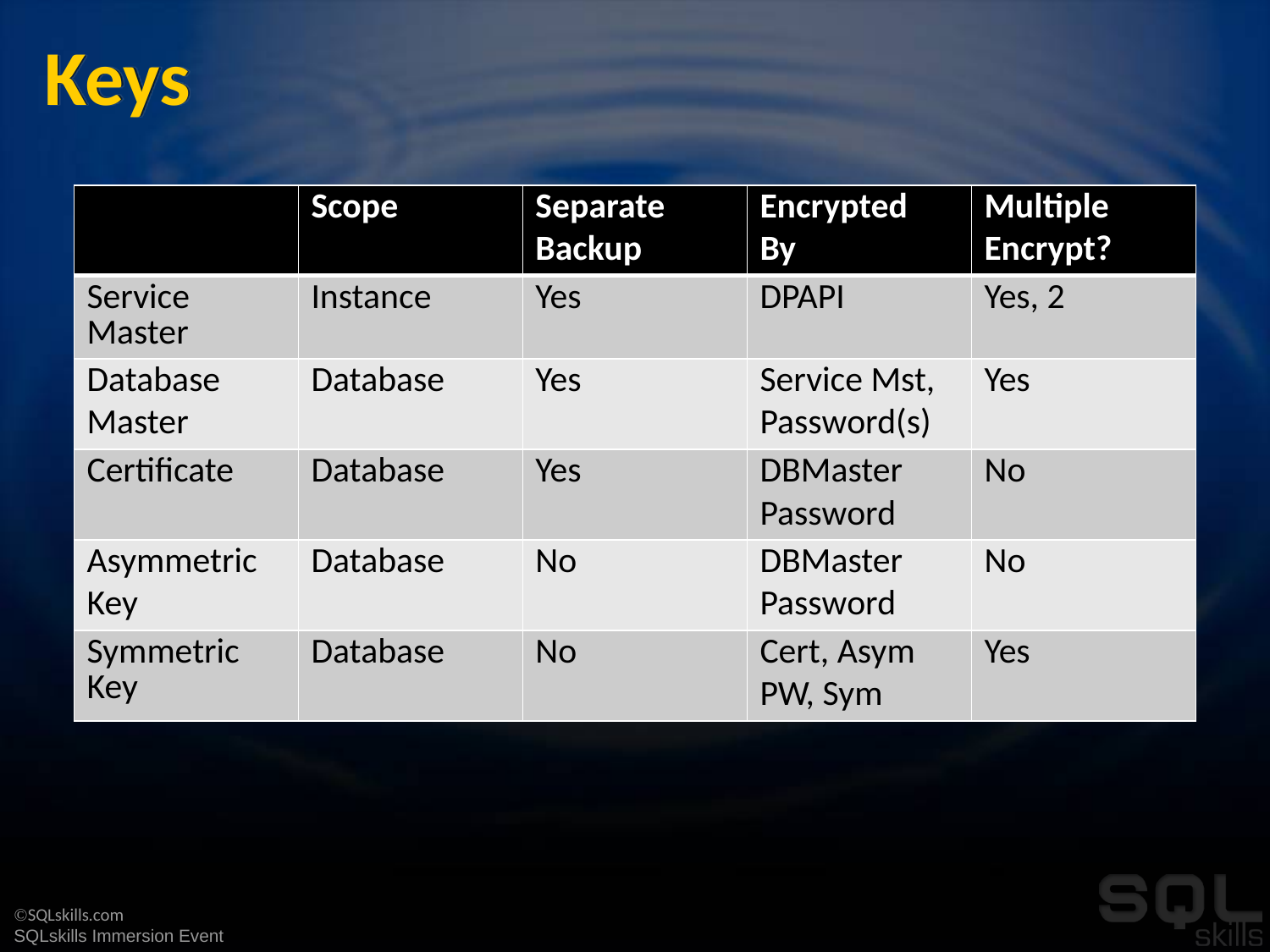

# Keys
|  | Scope | Separate Backup | Encrypted By | Multiple Encrypt? |
| --- | --- | --- | --- | --- |
| Service Master | Instance | Yes | DPAPI | Yes, 2 |
| Database Master | Database | Yes | Service Mst, Password(s) | Yes |
| Certificate | Database | Yes | DBMaster Password | No |
| Asymmetric Key | Database | No | DBMaster Password | No |
| Symmetric Key | Database | No | Cert, Asym PW, Sym | Yes |